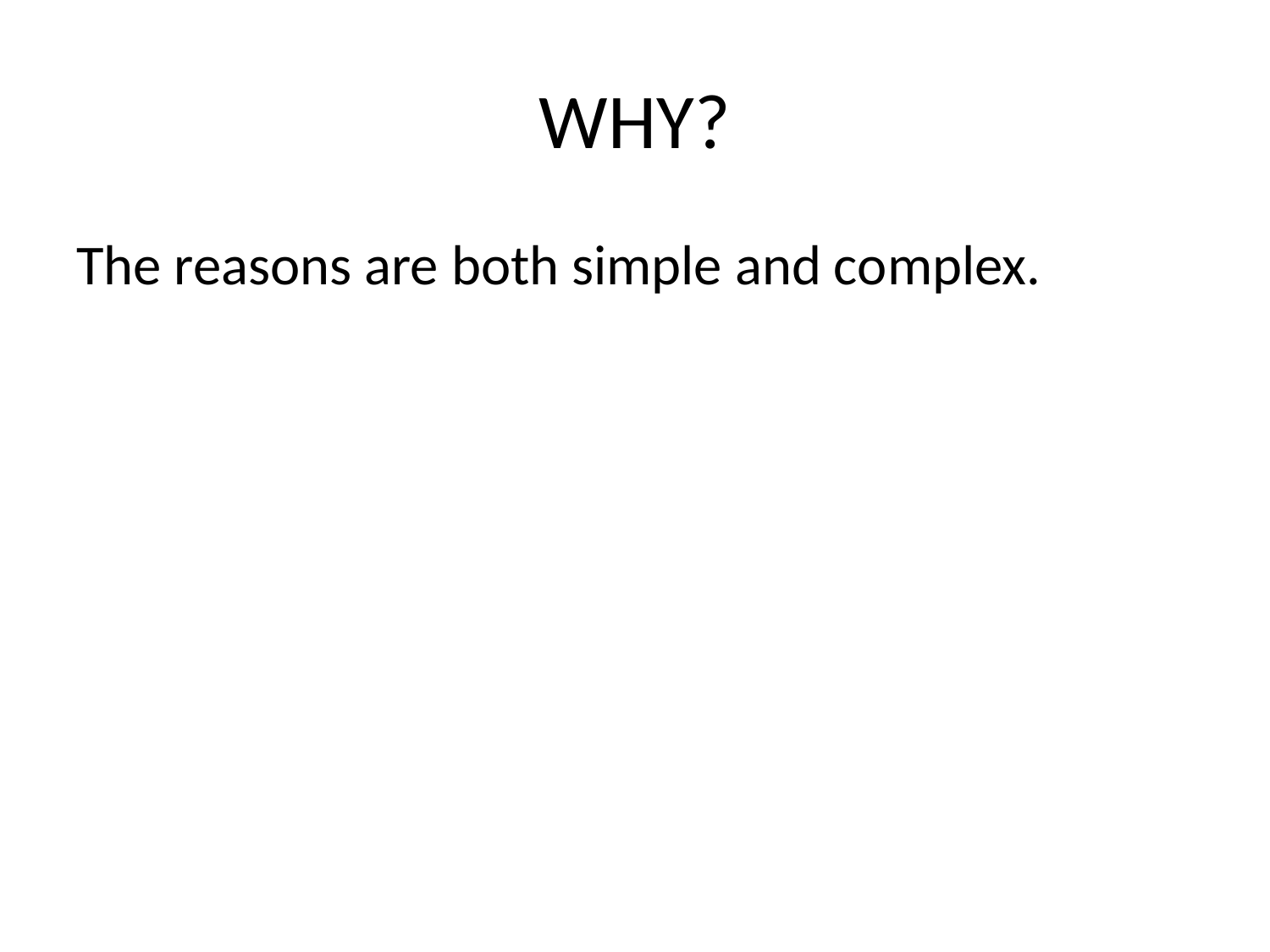

# WHY?
The reasons are both simple and complex.